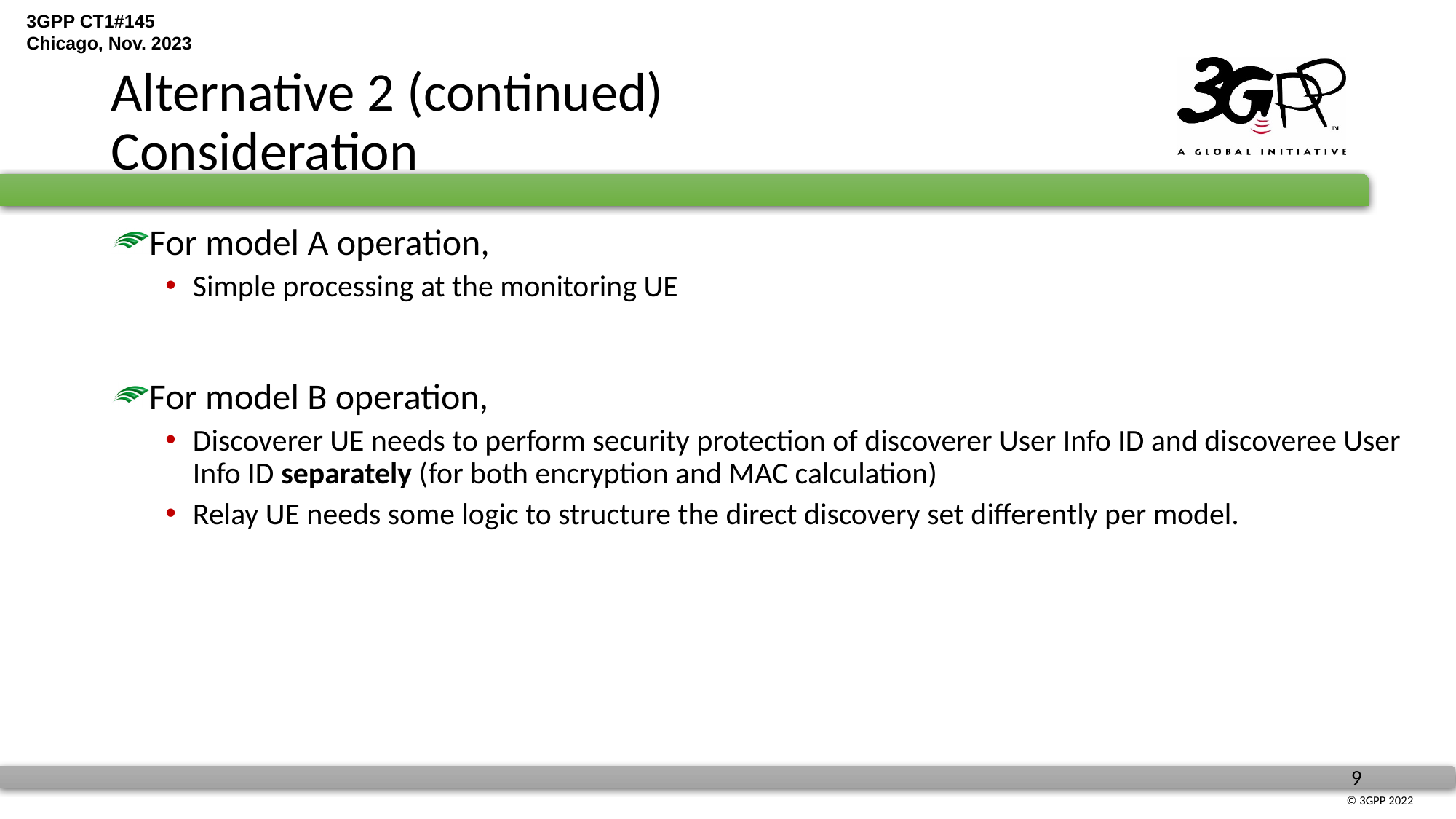

# Alternative 2 (continued) Consideration
For model A operation,
Simple processing at the monitoring UE

For model B operation,
Discoverer UE needs to perform security protection of discoverer User Info ID and discoveree User Info ID separately (for both encryption and MAC calculation)
Relay UE needs some logic to structure the direct discovery set differently per model.